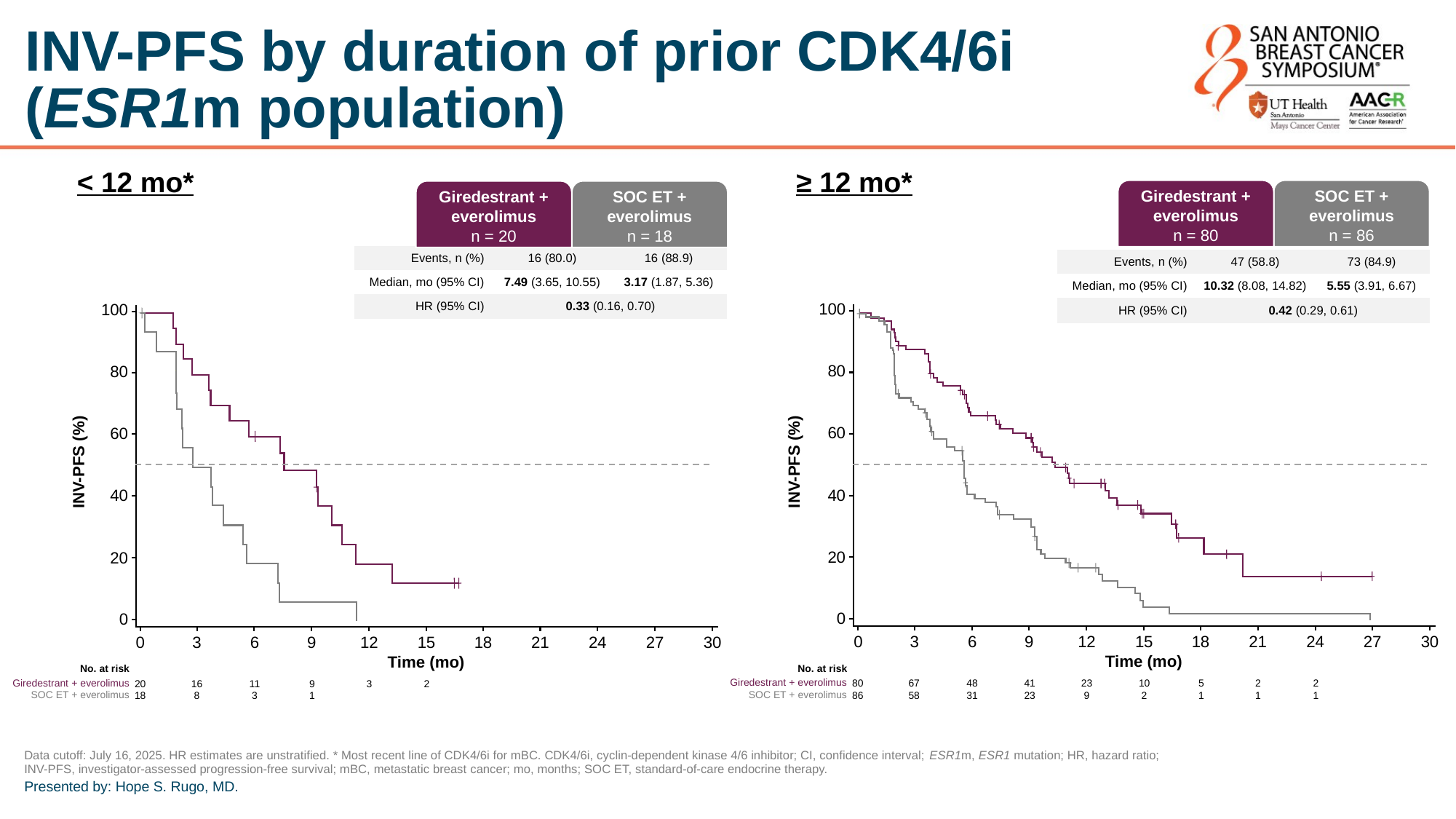

# INV-PFS by duration of prior CDK4/6i (ESR1m population)
< 12 mo*
≥ 12 mo*
Giredestrant + everolimus
n = 80
SOC ET + everolimus
n = 86
|  | Giredestrant + everolimus (n = 102) | SOC ET + everolimus (n = 105) |
| --- | --- | --- |
| Events, n (%) | 47 (58.8) | 73 (84.9) |
| Median, mo (95% CI) | 10.32 (8.08, 14.82) | 5.55 (3.91, 6.67) |
| HR (95% CI) | 0.42 (0.29, 0.61) |  |
Giredestrant + everolimus
n = 20
SOC ET + everolimus
n = 18
|  | Giredestrant + everolimus (n = 102) | SOC ET + everolimus (n = 105) |
| --- | --- | --- |
| Events, n (%) | 16 (80.0) | 16 (88.9) |
| Median, mo (95% CI) | 7.49 (3.65, 10.55) | 3.17 (1.87, 5.36) |
| HR (95% CI) | 0.33 (0.16, 0.70) |  |
100
80
60
INV-PFS (%)
40
20
0
100
80
60
INV-PFS (%)
40
20
0
3
6
9
12
15
18
21
24
27
30
Time (mo)
0
3
6
9
12
15
18
21
24
27
30
Time (mo)
No. at risk
Giredestrant + everolimus
SOC ET + everolimus
80
86
67
58
48
31
41
23
23
9
10
2
5
1
2
1
2
1
No. at risk
Giredestrant + everolimus
SOC ET + everolimus
16
8
11
3
9
1
3

2
20
18

0
Data cutoff: July 16, 2025. HR estimates are unstratified. * Most recent line of CDK4/6i for mBC. CDK4/6i, cyclin-dependent kinase 4/6 inhibitor; CI, confidence interval; ESR1m, ESR1 mutation; HR, hazard ratio;
INV-PFS, investigator-assessed progression-free survival; mBC, metastatic breast cancer; mo, months; SOC ET, standard-of-care endocrine therapy.
Presented by: Hope S. Rugo, MD.